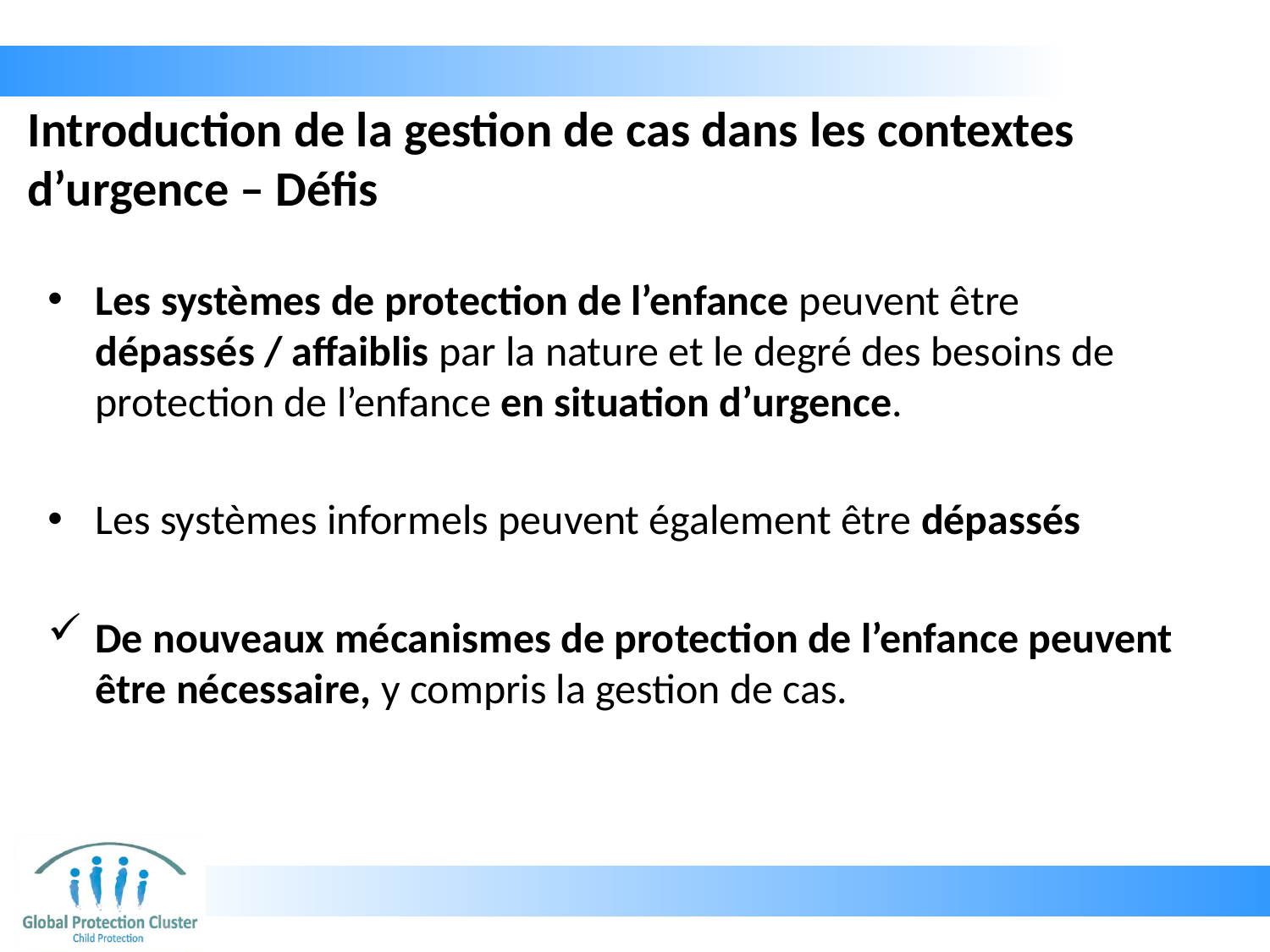

# Introduction de la gestion de cas dans les contextes d’urgence – Défis
Les systèmes de protection de l’enfance peuvent être dépassés / affaiblis par la nature et le degré des besoins de protection de l’enfance en situation d’urgence.

Les systèmes informels peuvent également être dépassés

De nouveaux mécanismes de protection de l’enfance peuvent être nécessaire, y compris la gestion de cas.